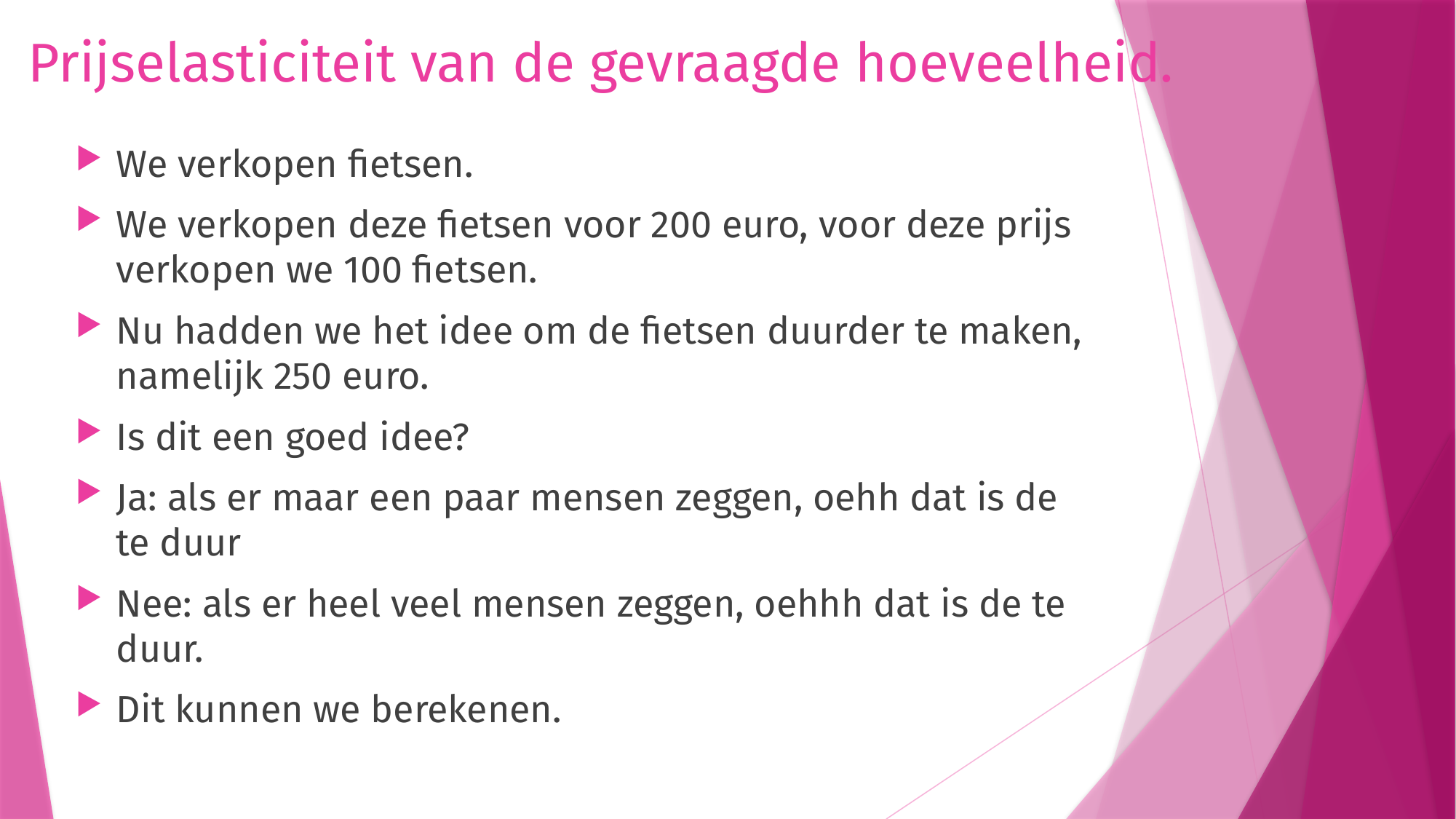

# Prijselasticiteit van de gevraagde hoeveelheid.
We verkopen fietsen.
We verkopen deze fietsen voor 200 euro, voor deze prijs verkopen we 100 fietsen.
Nu hadden we het idee om de fietsen duurder te maken, namelijk 250 euro.
Is dit een goed idee?
Ja: als er maar een paar mensen zeggen, oehh dat is de te duur
Nee: als er heel veel mensen zeggen, oehhh dat is de te duur.
Dit kunnen we berekenen.